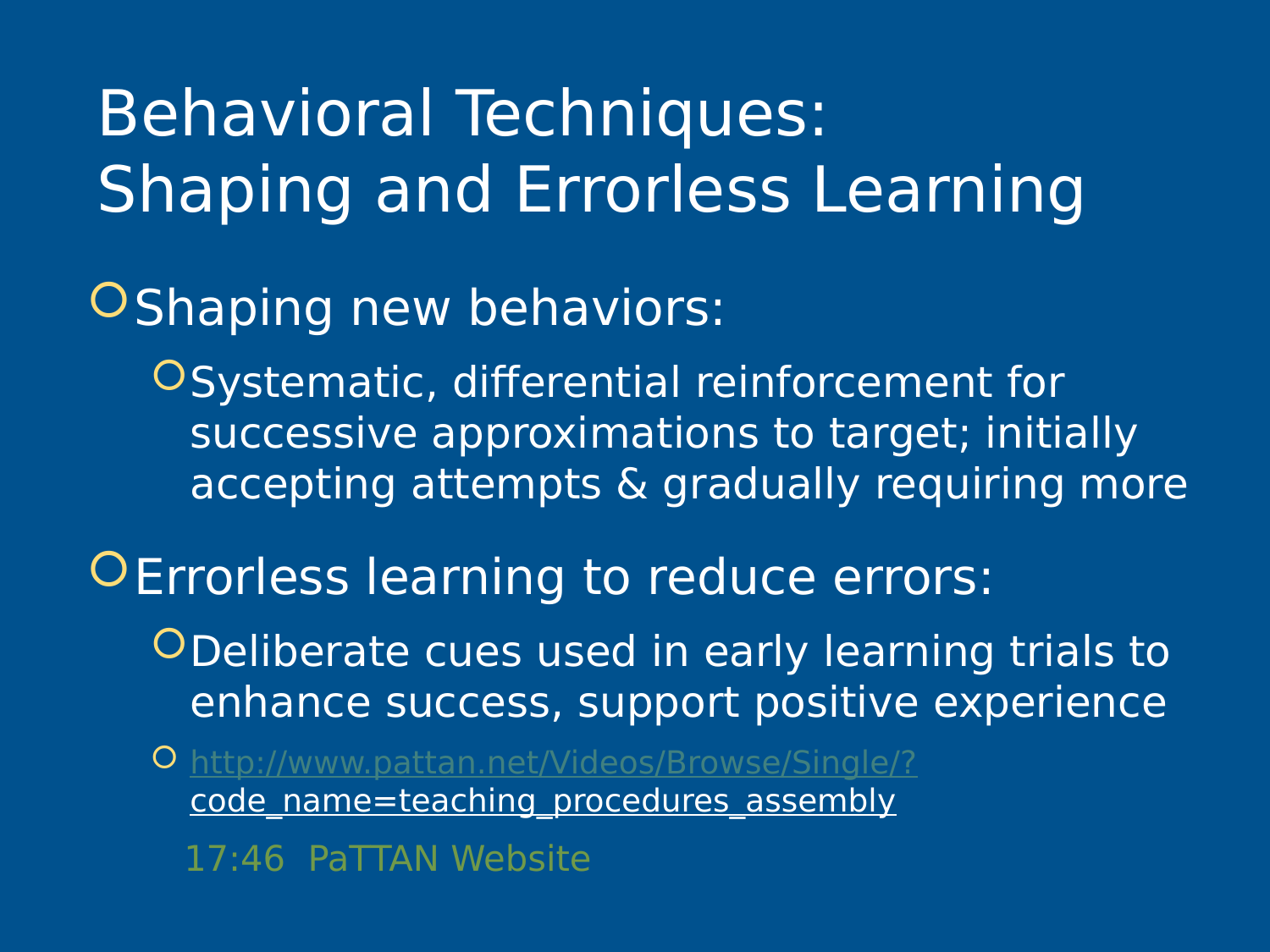

# Behavioral Techniques: Shaping and Errorless Learning
Shaping new behaviors:
Systematic, differential reinforcement for successive approximations to target; initially accepting attempts & gradually requiring more

Errorless learning to reduce errors:
Deliberate cues used in early learning trials to enhance success, support positive experience
http://www.pattan.net/Videos/Browse/Single/?code_name=teaching_procedures_assembly
   17:46  PaTTAN Website